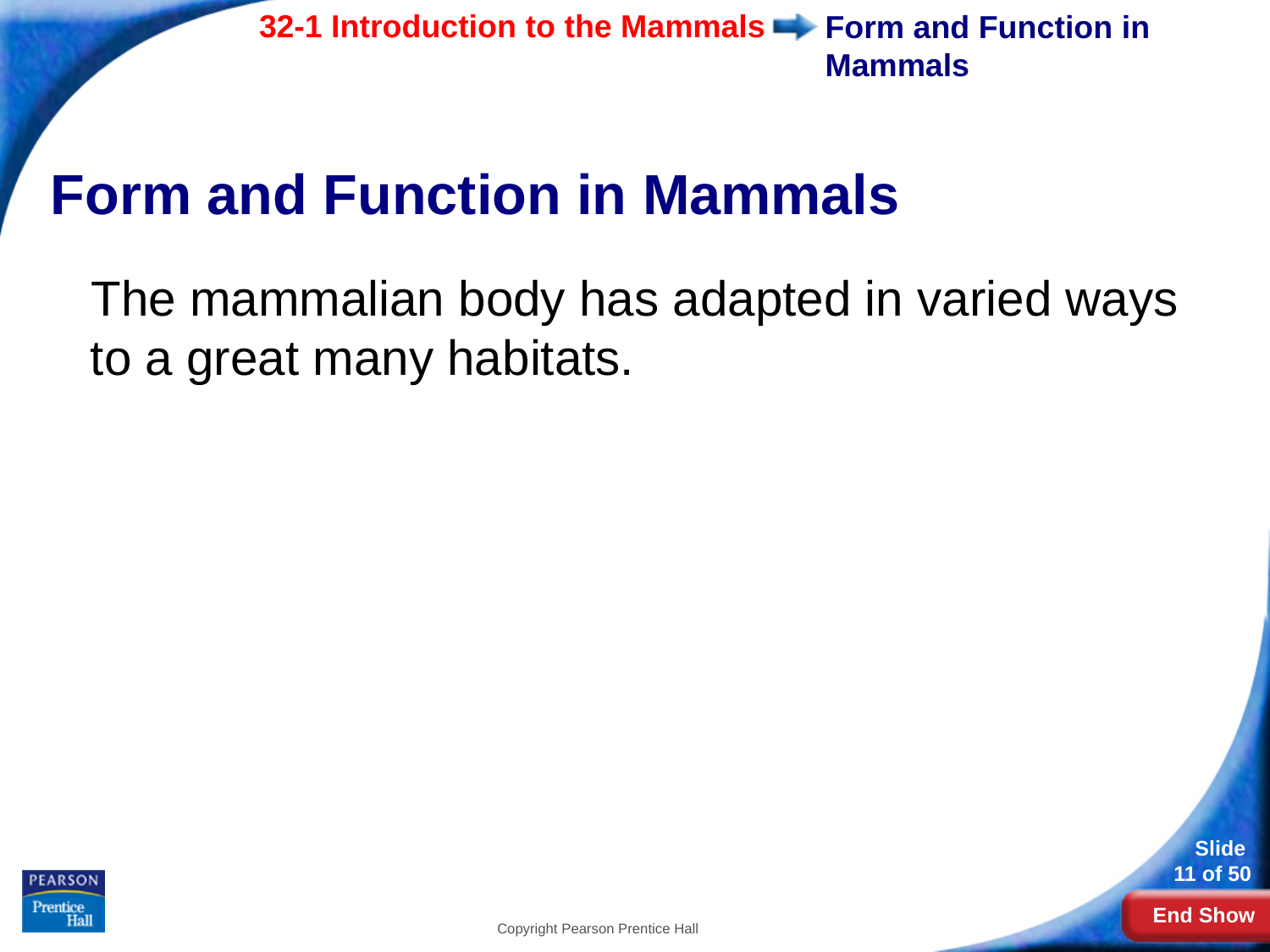

# Form and Function in Mammals
Form and Function in Mammals
The mammalian body has adapted in varied ways to a great many habitats.
Copyright Pearson Prentice Hall